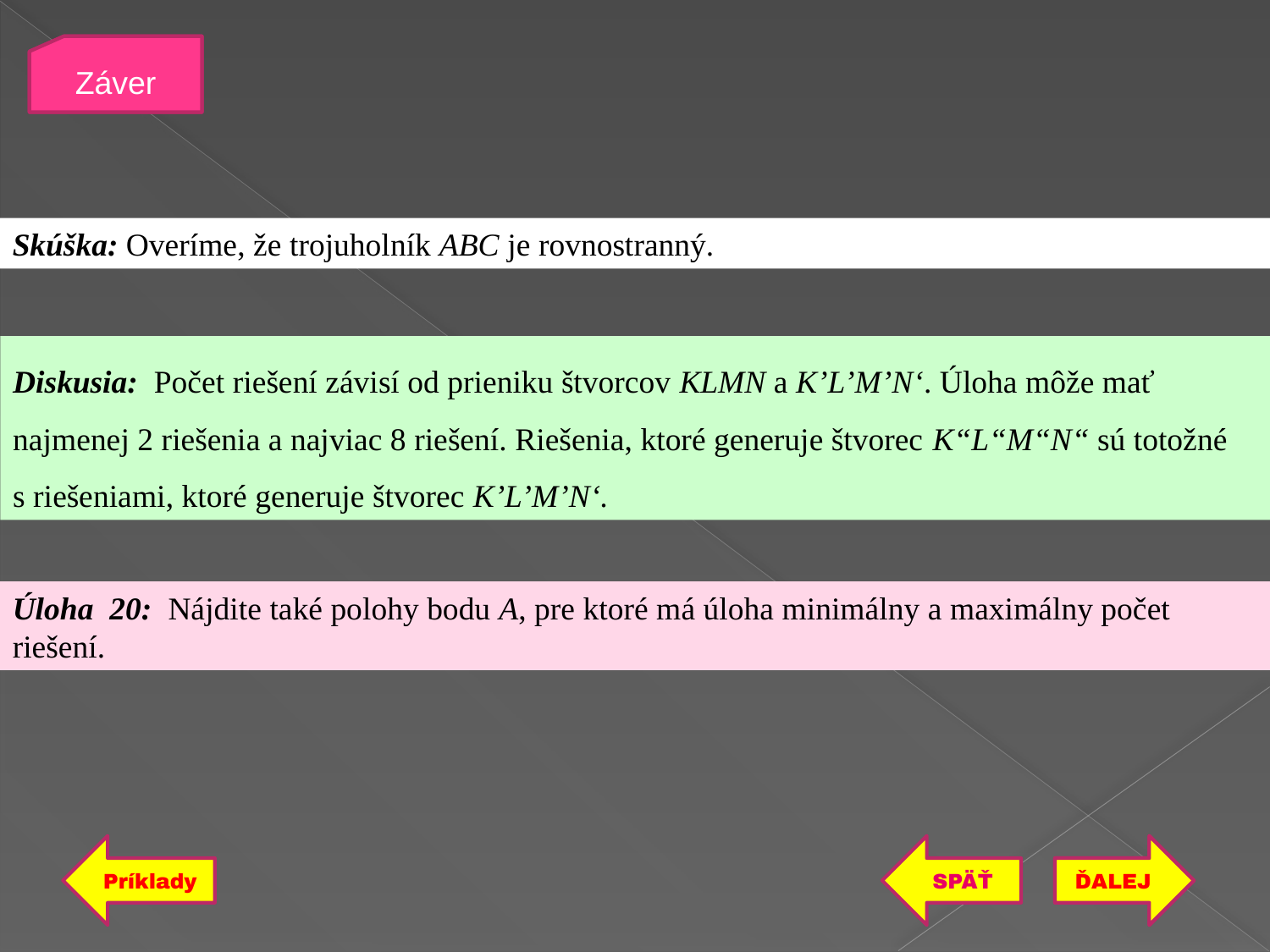

Záver
Záver
Skúška: Overíme, že trojuholník ABC je rovnostranný.
Diskusia:  Počet riešení závisí od prieniku štvorcov KLMN a K’L’M’N‘. Úloha môže mať najmenej 2 riešenia a najviac 8 riešení. Riešenia, ktoré generuje štvorec K“L“M“N“ sú totožné s riešeniami, ktoré generuje štvorec K’L’M’N‘.
Úloha  20:  Nájdite také polohy bodu A, pre ktoré má úloha minimálny a maximálny počet riešení.
Príklady
späť
ĎALEJ
ĎALEJ